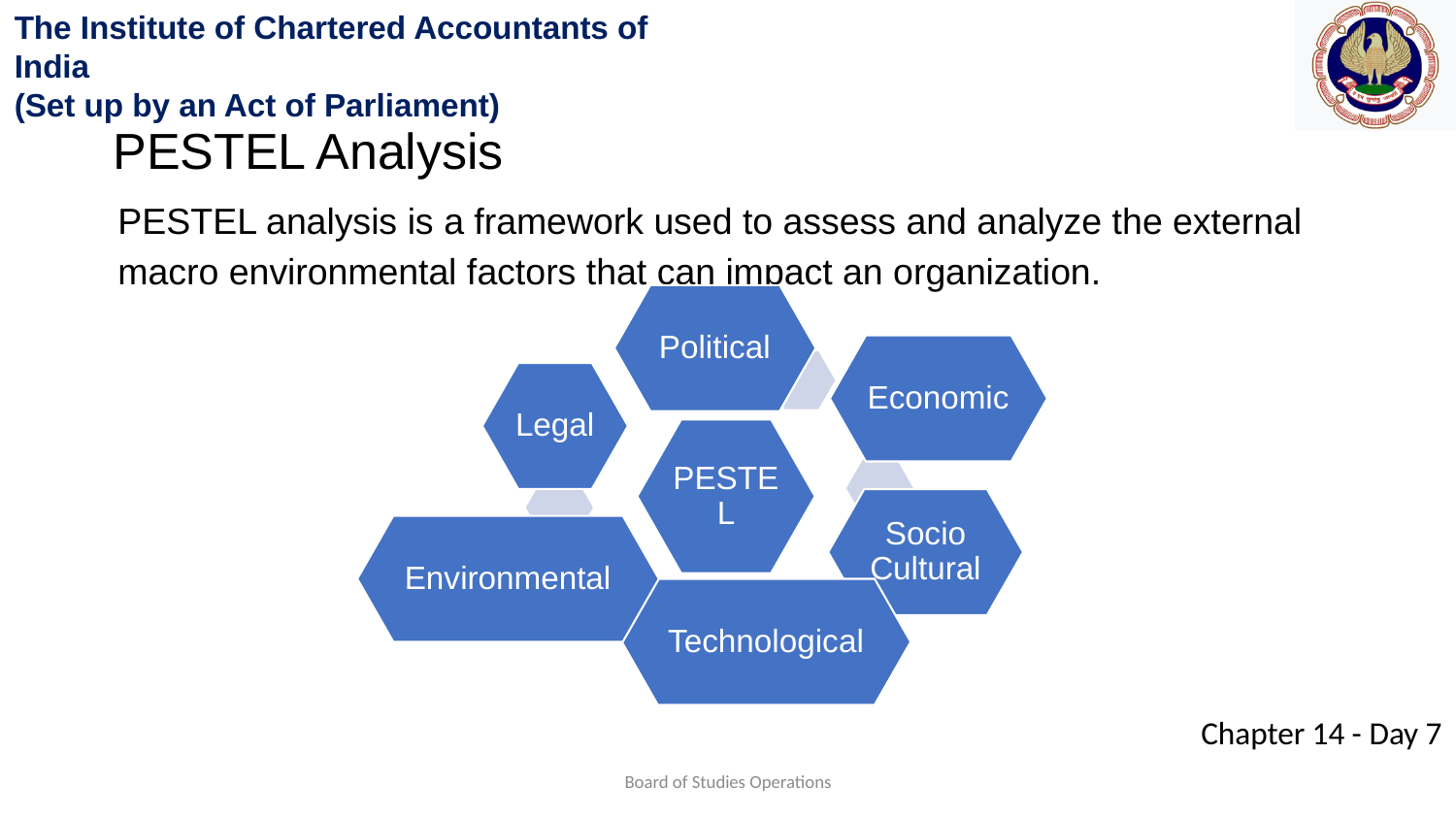

PESTEL Analysis
PESTEL analysis is a framework used to assess and analyze the external macro environmental factors that can impact an organization.
PESTEL
Political
Economic
Socio Cultural
Technological
Environmental
Legal
Board of Studies Operations